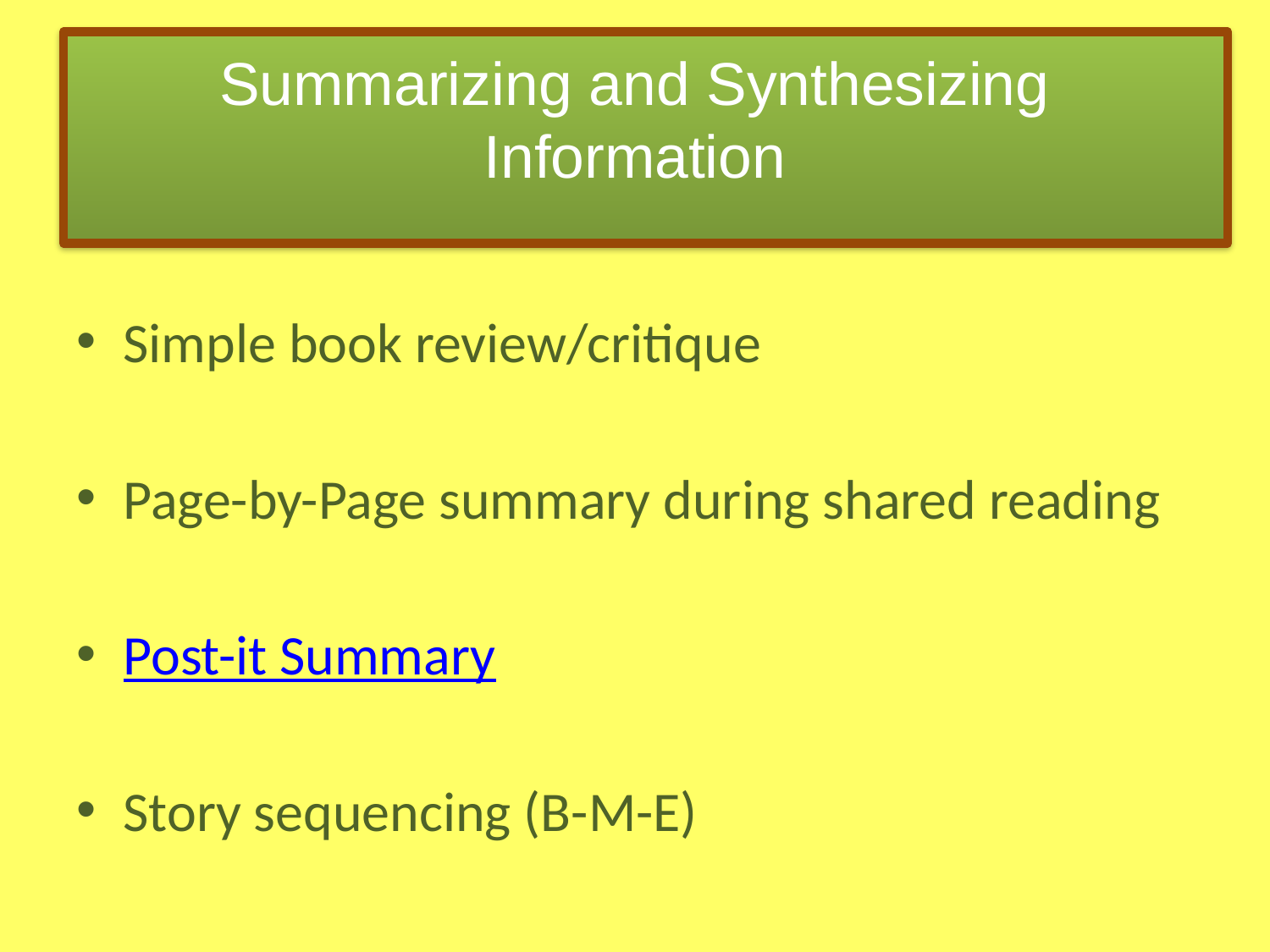

# Summarizing and Synthesizing Information

Simple book review/critique

Page-by-Page summary during shared reading

Post-it Summary

Story sequencing (B-M-E)